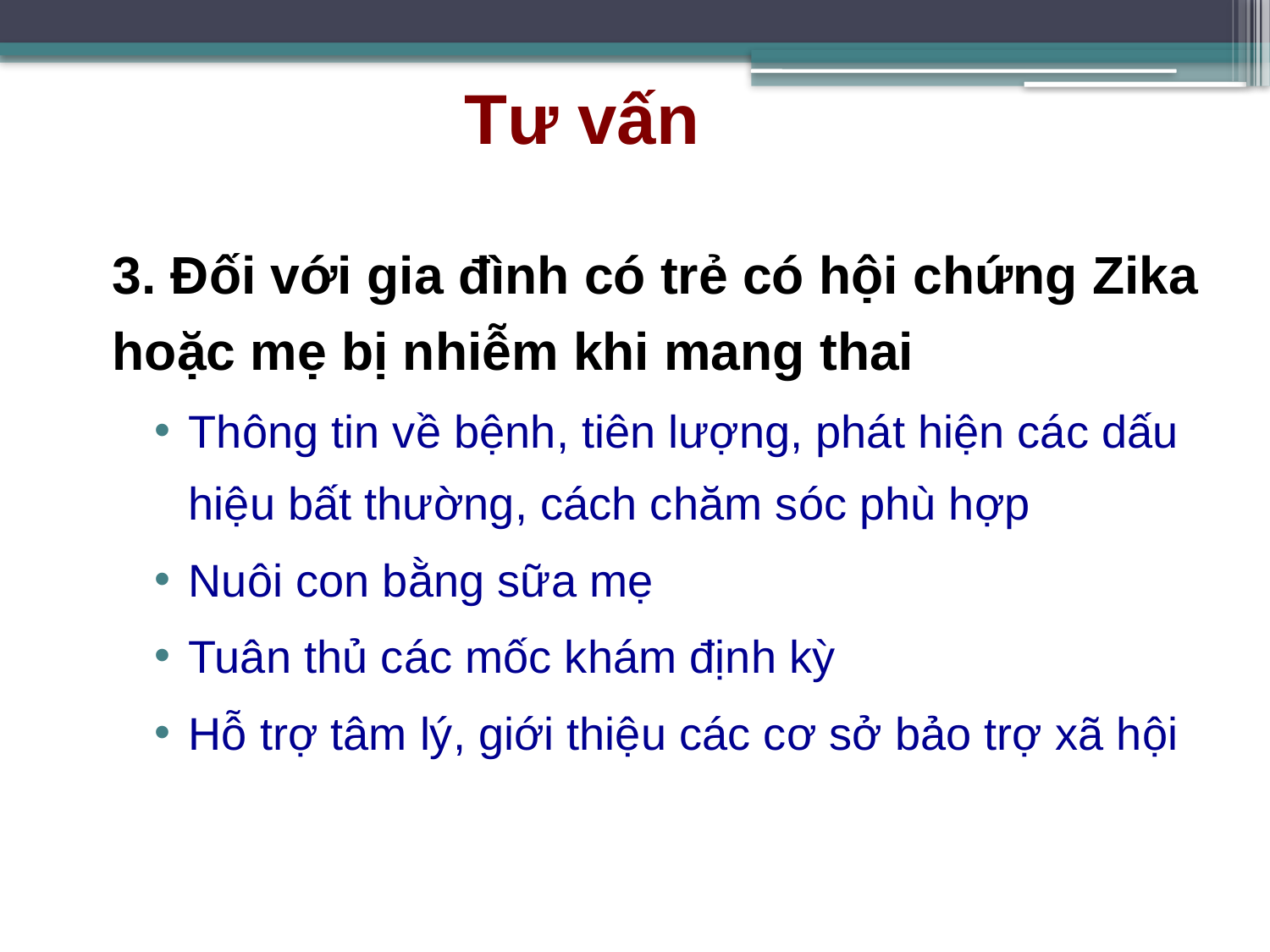

Tư vấn
3. Đối với gia đình có trẻ có hội chứng Zika hoặc mẹ bị nhiễm khi mang thai
Thông tin về bệnh, tiên lượng, phát hiện các dấu hiệu bất thường, cách chăm sóc phù hợp
Nuôi con bằng sữa mẹ
Tuân thủ các mốc khám định kỳ
Hỗ trợ tâm lý, giới thiệu các cơ sở bảo trợ xã hội